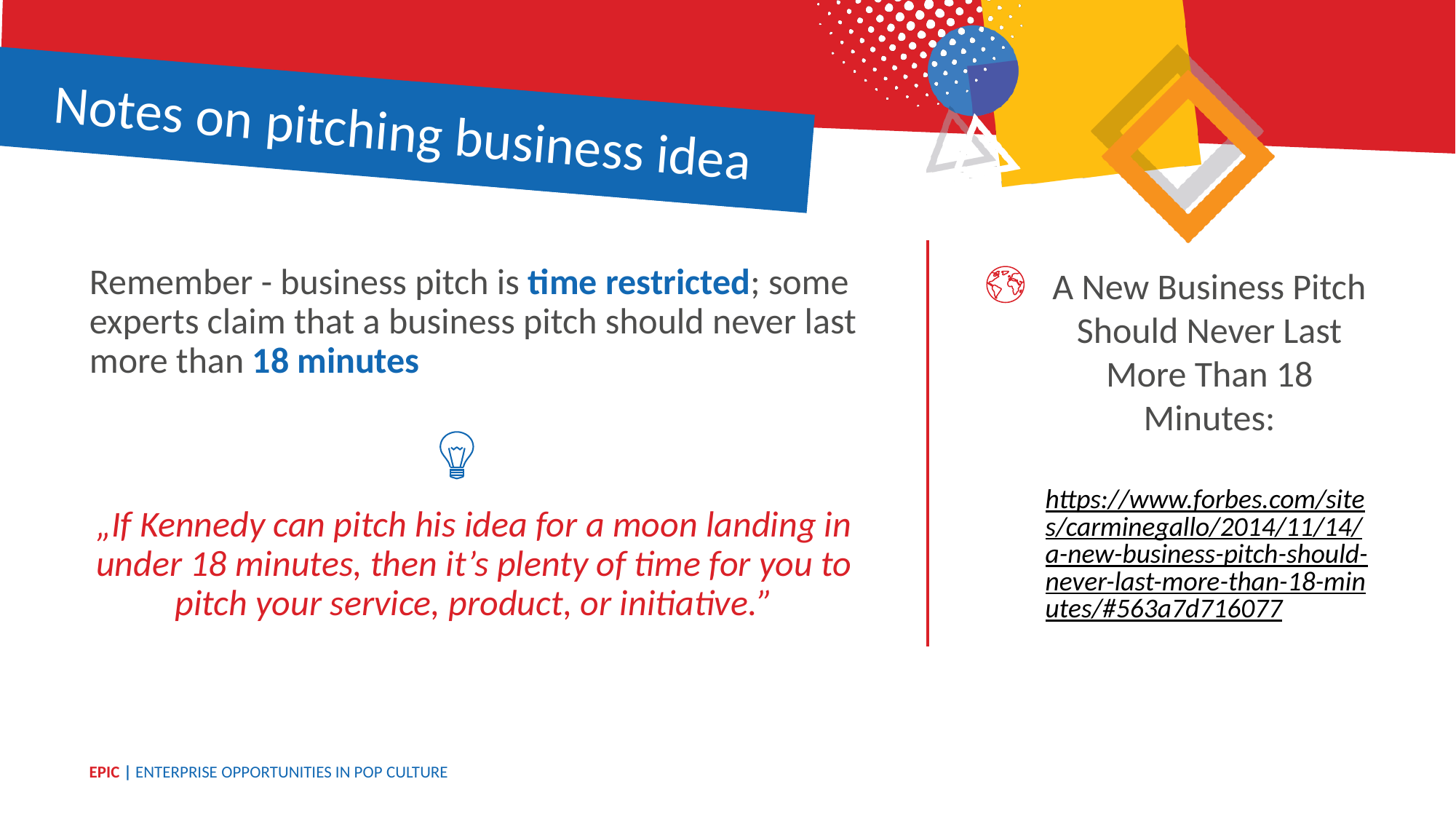

Notes on pitching business idea
Remember - business pitch is time restricted; some experts claim that a business pitch should never last more than 18 minutes

„If Kennedy can pitch his idea for a moon landing in under 18 minutes, then it’s plenty of time for you to pitch your service, product, or initiative.”
A New Business Pitch Should Never Last More Than 18 Minutes:

https://www.forbes.com/sites/carminegallo/2014/11/14/a-new-business-pitch-should-never-last-more-than-18-minutes/#563a7d716077